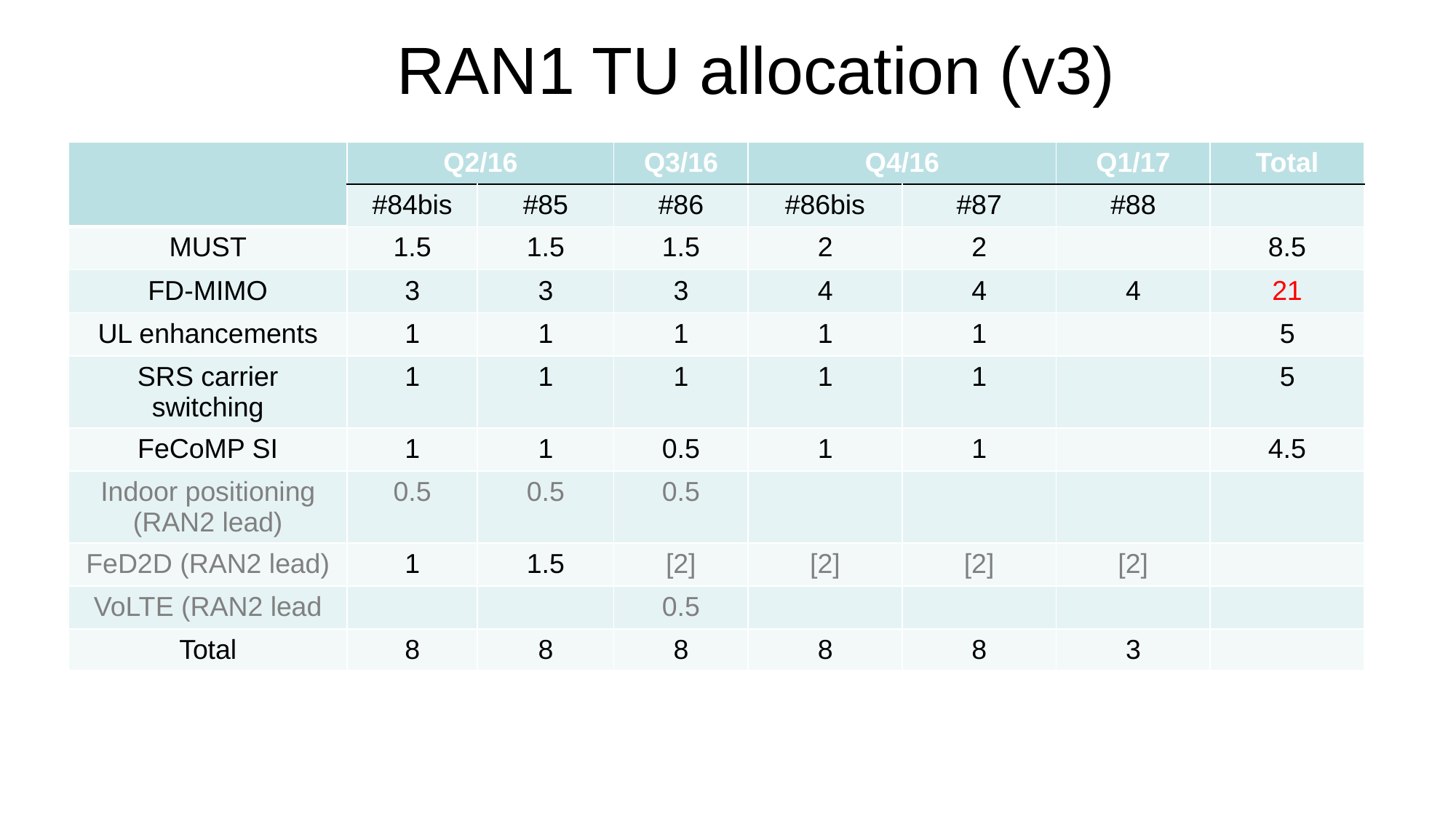

# RAN1 TU allocation (v3)
|  | Q2/16 |  | Q3/16 | Q4/16 |  | Q1/17 | Total |
| --- | --- | --- | --- | --- | --- | --- | --- |
|  | #84bis | #85 | #86 | #86bis | #87 | #88 |  |
| MUST | 1.5 | 1.5 | 1.5 | 2 | 2 |  | 8.5 |
| FD-MIMO | 3 | 3 | 3 | 4 | 4 | 4 | 21 |
| UL enhancements | 1 | 1 | 1 | 1 | 1 |  | 5 |
| SRS carrier switching | 1 | 1 | 1 | 1 | 1 |  | 5 |
| FeCoMP SI | 1 | 1 | 0.5 | 1 | 1 |  | 4.5 |
| Indoor positioning (RAN2 lead) | 0.5 | 0.5 | 0.5 |  |  |  |  |
| FeD2D (RAN2 lead) | 1 | 1.5 | [2] | [2] | [2] | [2] |  |
| VoLTE (RAN2 lead |  |  | 0.5 |  |  |  |  |
| Total | 8 | 8 | 8 | 8 | 8 | 3 |  |